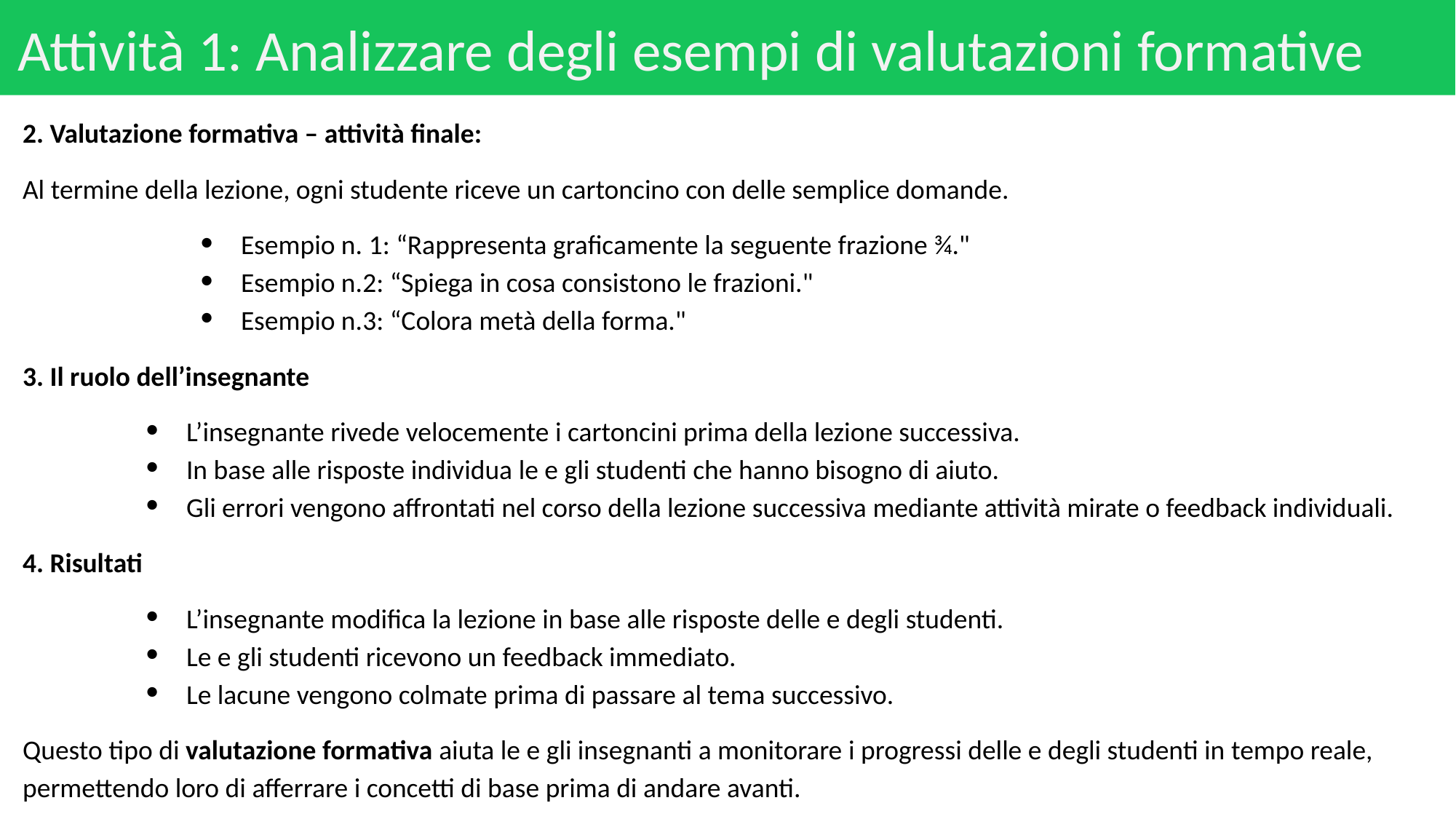

# Attività 1: Analizzare degli esempi di valutazioni formative
2. Valutazione formativa – attività finale:
Al termine della lezione, ogni studente riceve un cartoncino con delle semplice domande.
Esempio n. 1: “Rappresenta graficamente la seguente frazione ¾."
Esempio n.2: “Spiega in cosa consistono le frazioni."
Esempio n.3: “Colora metà della forma."
3. Il ruolo dell’insegnante
L’insegnante rivede velocemente i cartoncini prima della lezione successiva.
In base alle risposte individua le e gli studenti che hanno bisogno di aiuto.
Gli errori vengono affrontati nel corso della lezione successiva mediante attività mirate o feedback individuali.
4. Risultati
L’insegnante modifica la lezione in base alle risposte delle e degli studenti.
Le e gli studenti ricevono un feedback immediato.
Le lacune vengono colmate prima di passare al tema successivo.
Questo tipo di valutazione formativa aiuta le e gli insegnanti a monitorare i progressi delle e degli studenti in tempo reale, permettendo loro di afferrare i concetti di base prima di andare avanti.